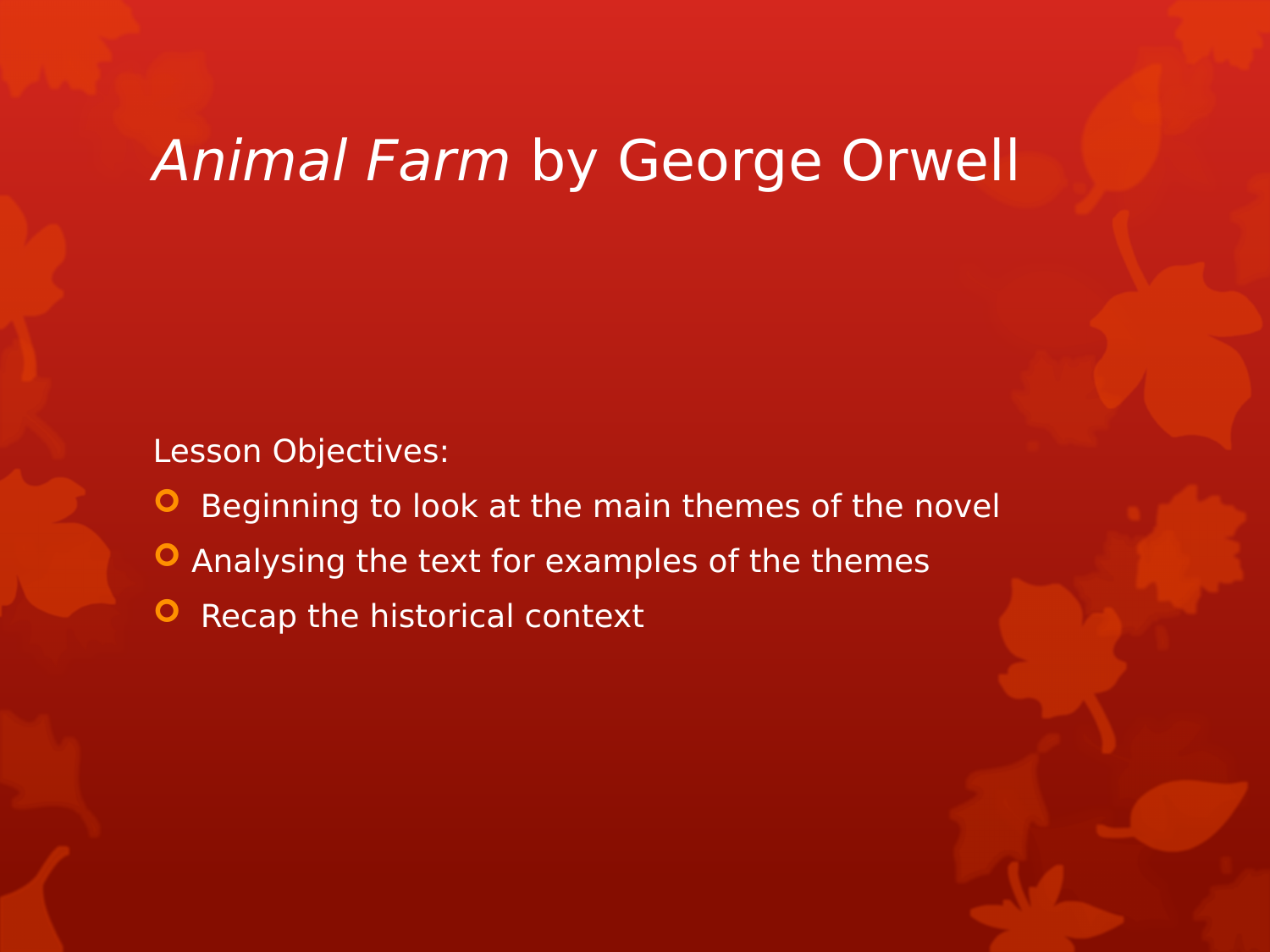

# Animal Farm by George Orwell
Lesson Objectives:
Beginning to look at the main themes of the novel
 Analysing the text for examples of the themes
Recap the historical context